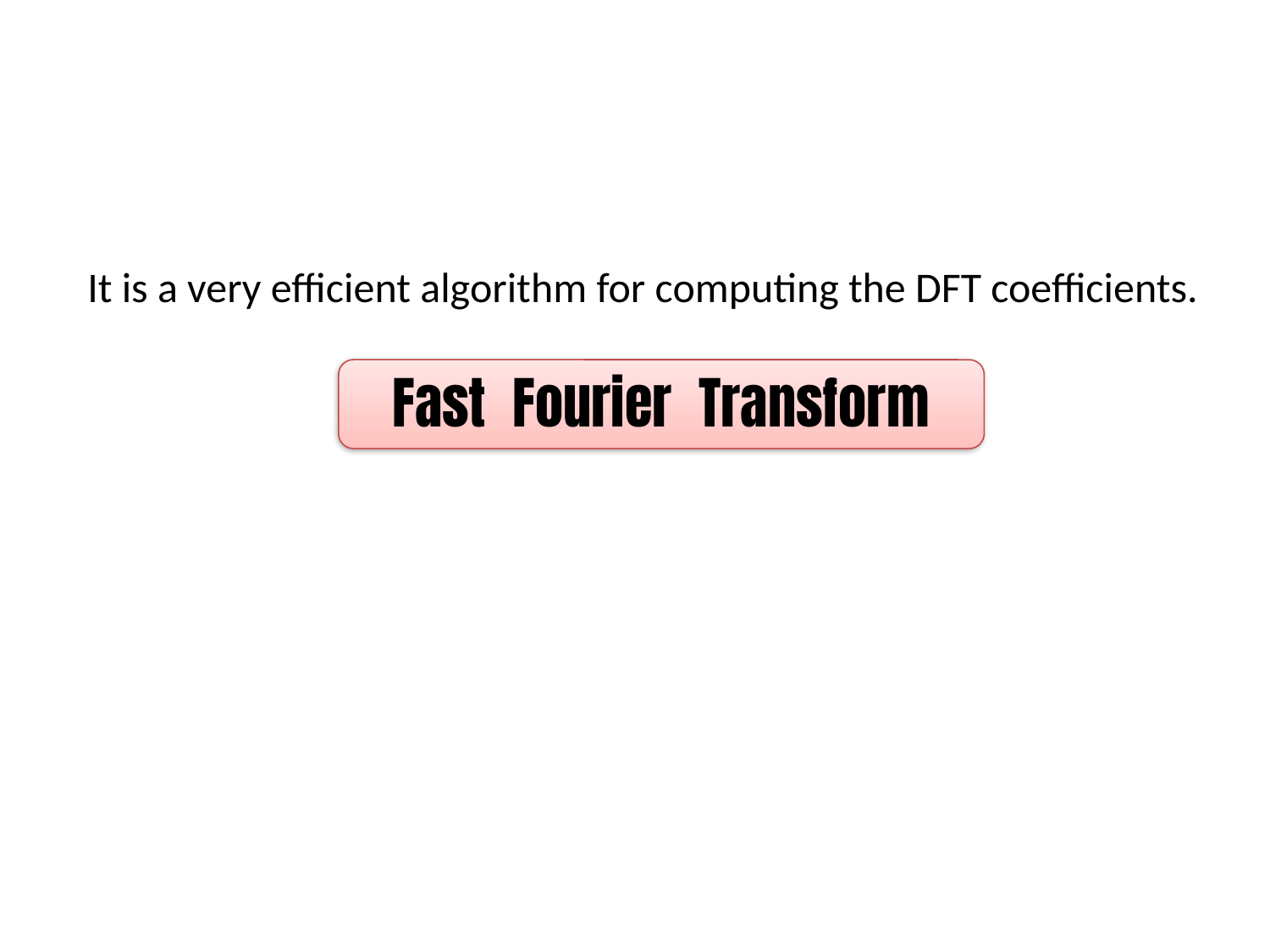

It is a very efficient algorithm for computing the DFT coefficients.
Fast  Fourier  Transform